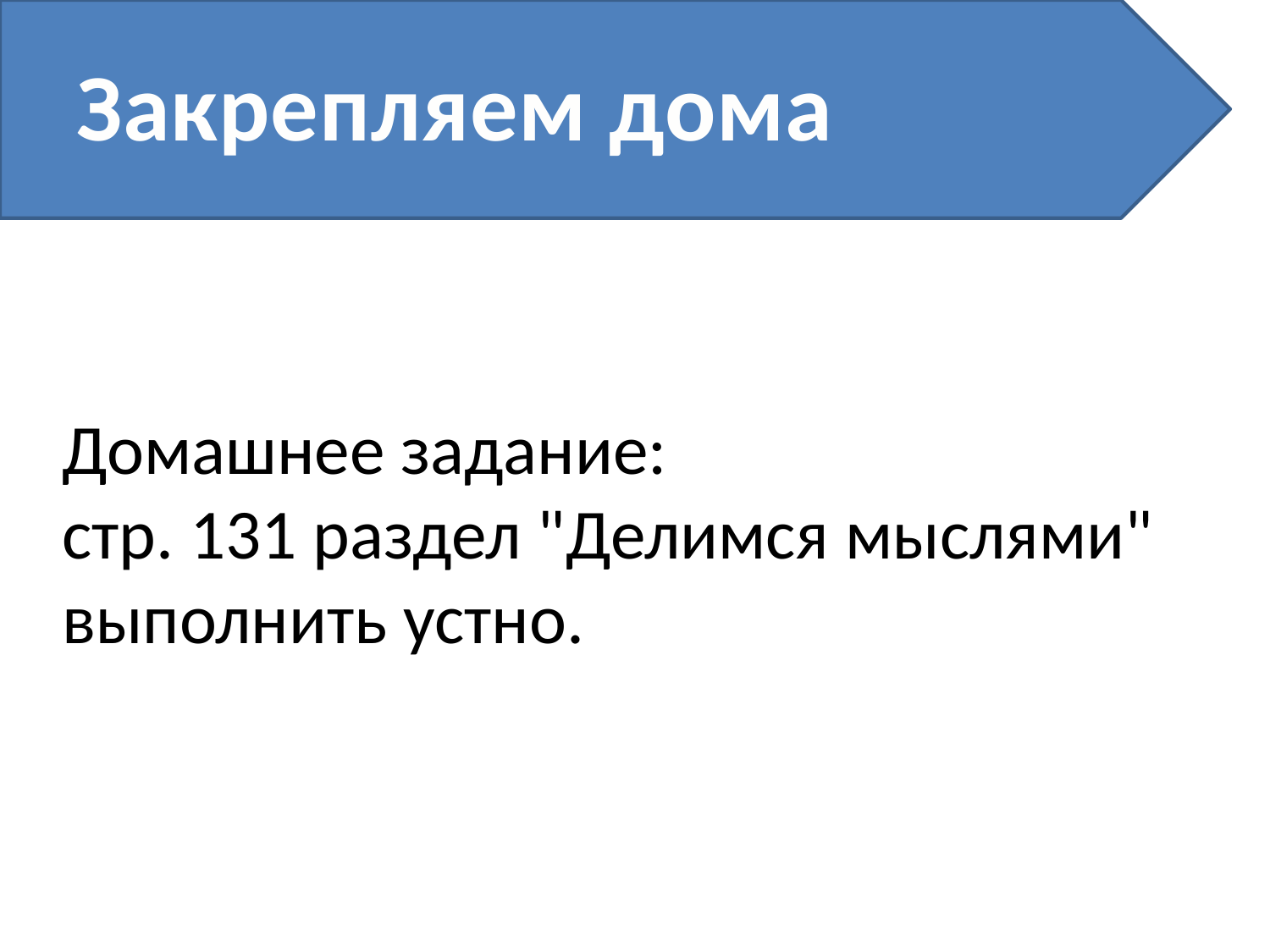

Закрепляем дома
# Домашнее задание: стр. 131 раздел "Делимся мыслями" выполнить устно.